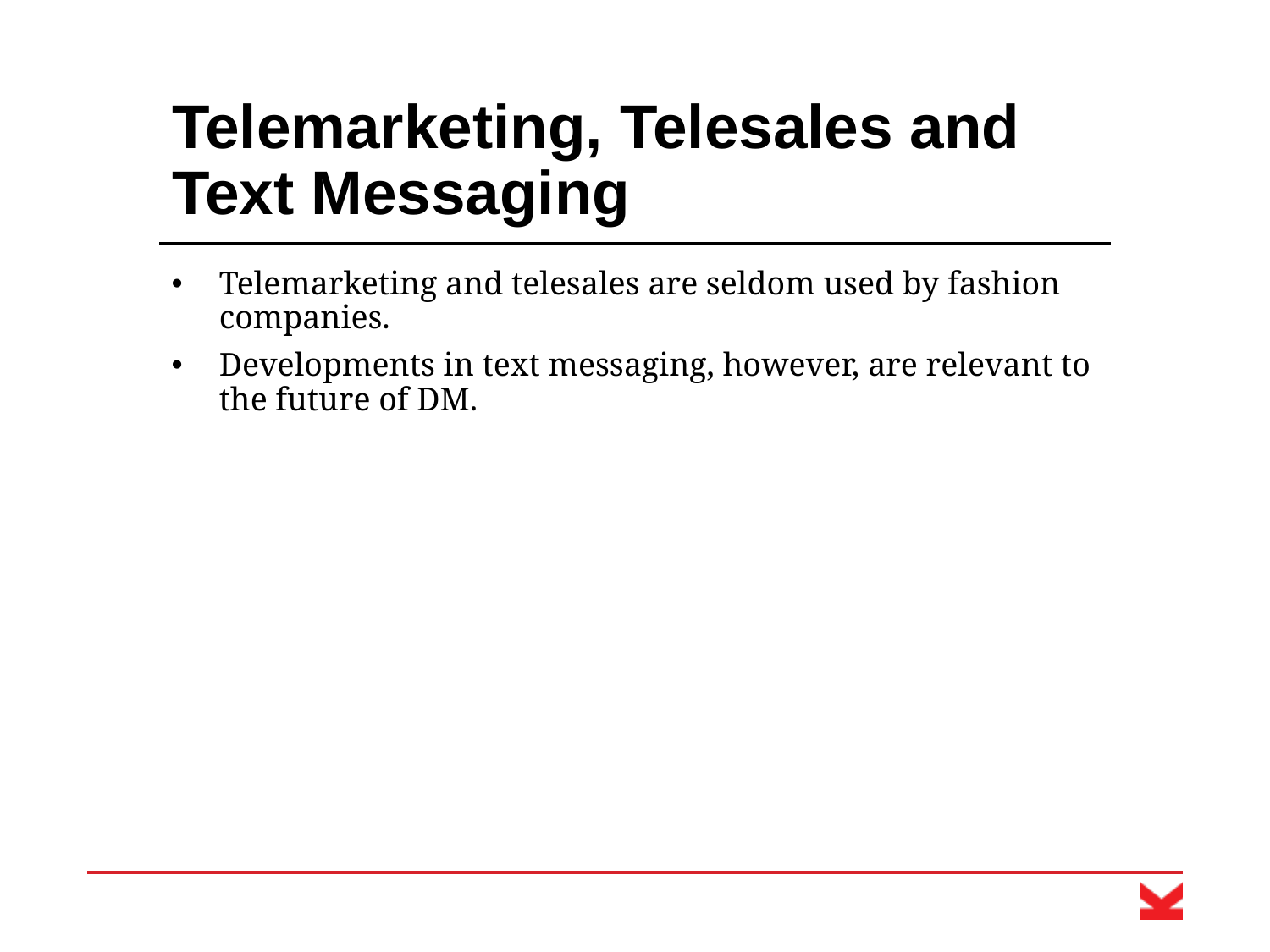

# Telemarketing, Telesales and Text Messaging
Telemarketing and telesales are seldom used by fashion companies.
Developments in text messaging, however, are relevant to the future of DM.